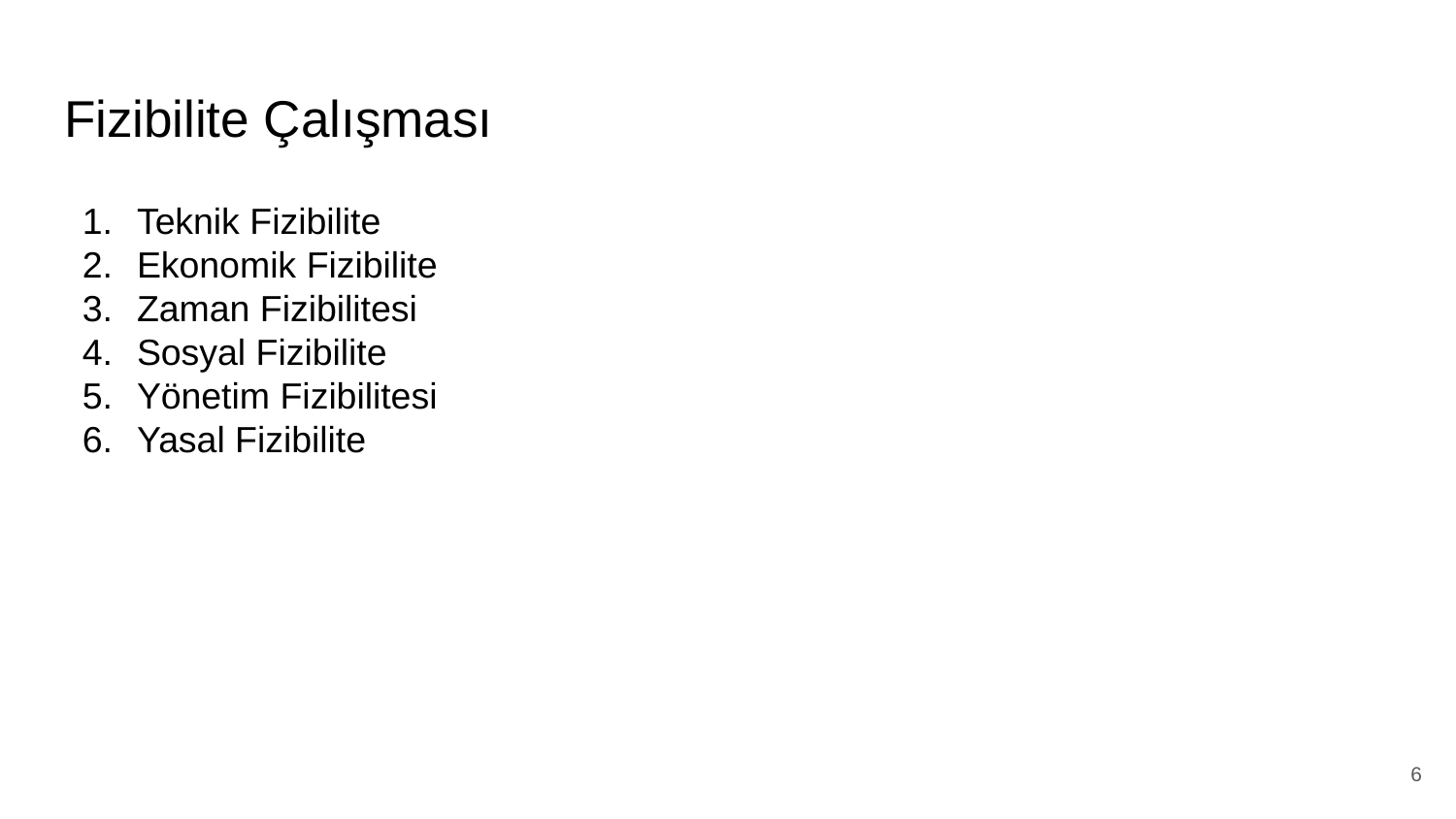

# Fizibilite Çalışması
Teknik Fizibilite
Ekonomik Fizibilite
Zaman Fizibilitesi
Sosyal Fizibilite
Yönetim Fizibilitesi
Yasal Fizibilite
6